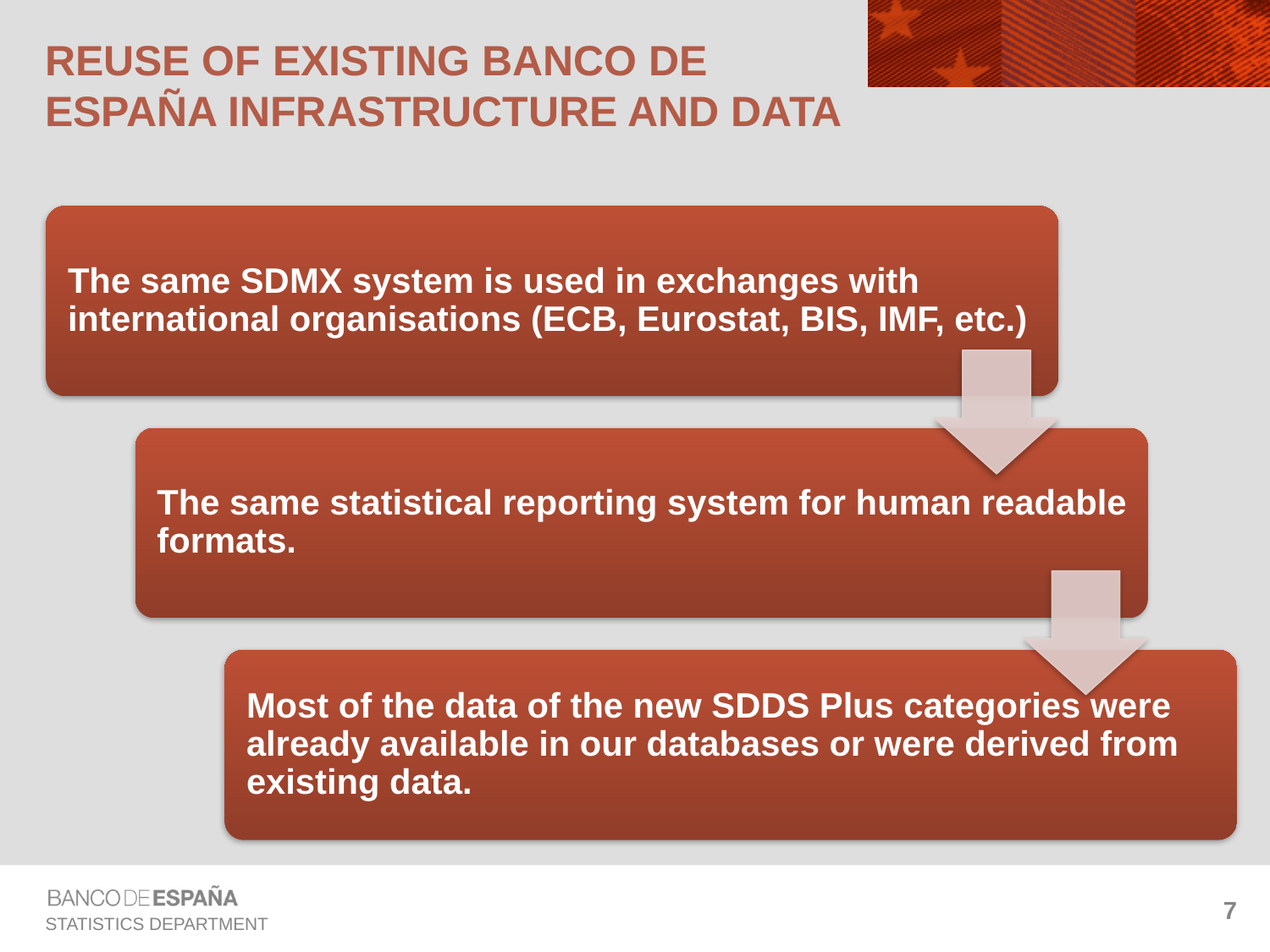

# REUSE OF EXISTING BANCO DE ESPAÑA INFRASTRUCTURE AND DATA
The same SDMX system is used in exchanges with international organisations (ECB, Eurostat, BIS, IMF, etc.)
The same statistical reporting system for human readable formats.
Most of the data of the new SDDS Plus categories were already available in our databases or were derived from existing data.

7